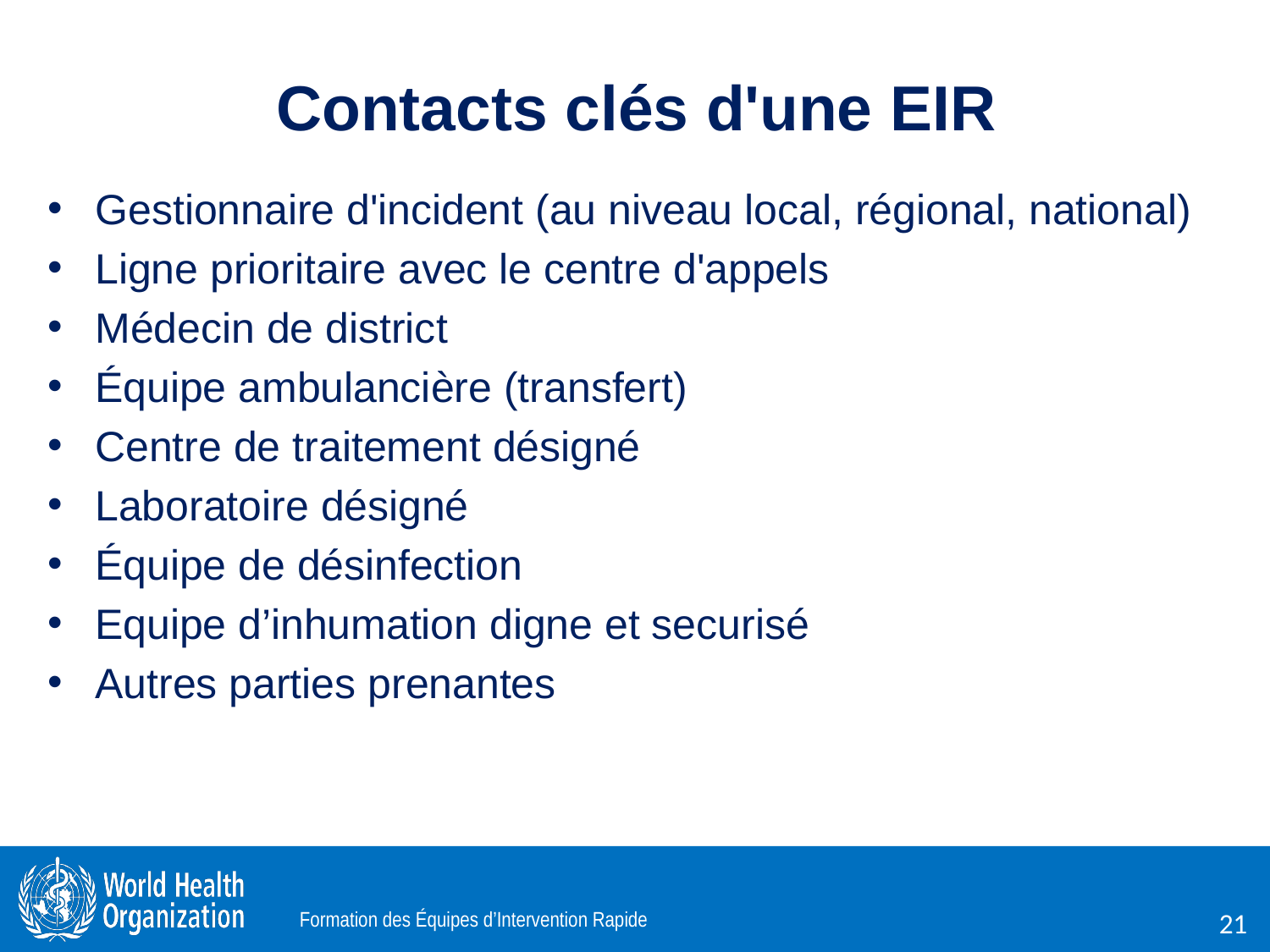

# Contacts clés d'une EIR
Gestionnaire d'incident (au niveau local, régional, national)
Ligne prioritaire avec le centre d'appels
Médecin de district
Équipe ambulancière (transfert)
Centre de traitement désigné
Laboratoire désigné
Équipe de désinfection
Equipe d’inhumation digne et securisé
Autres parties prenantes